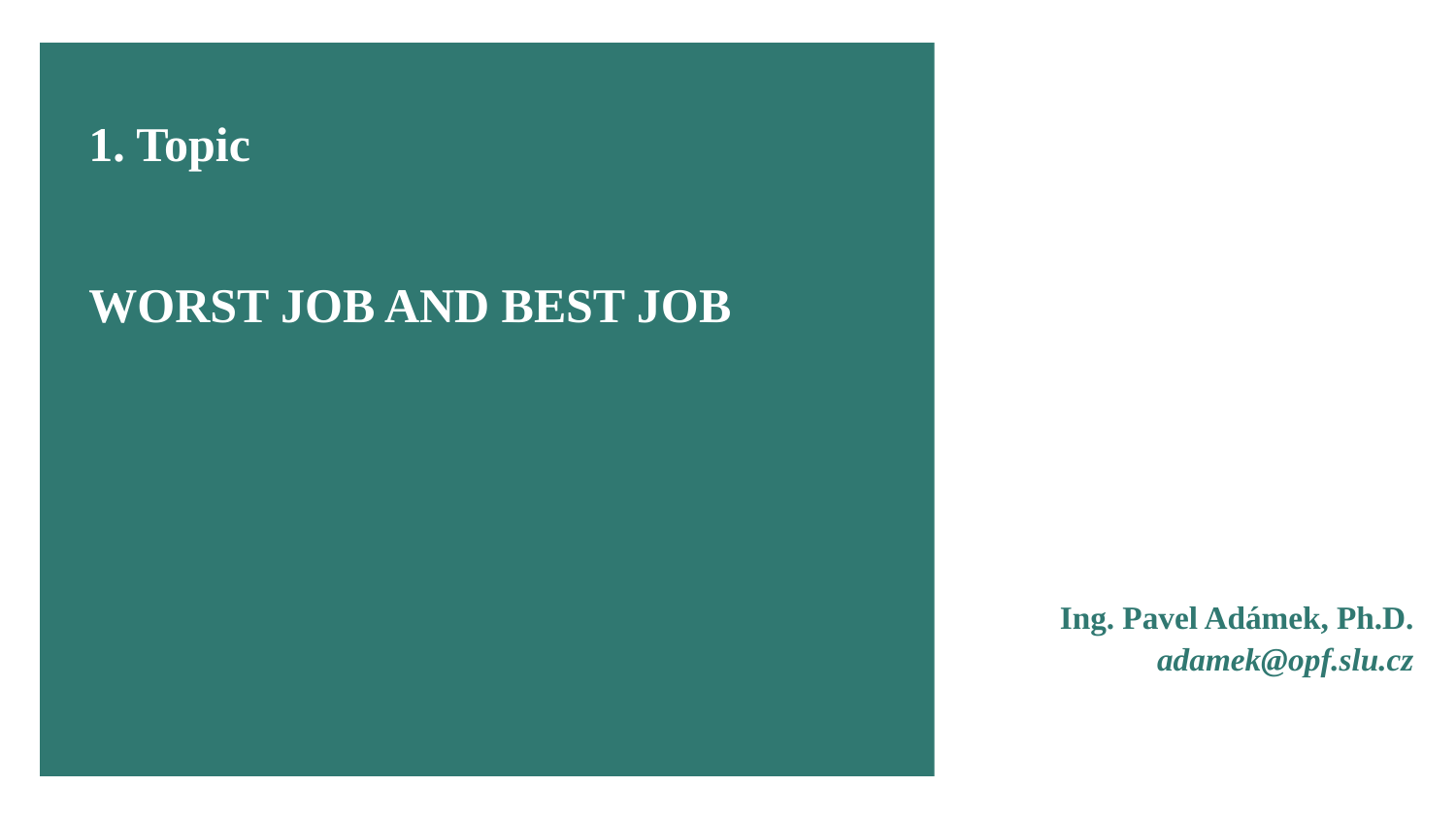

1. Topic
worst job and best job
Ing. Pavel Adámek, Ph.D.
adamek@opf.slu.cz